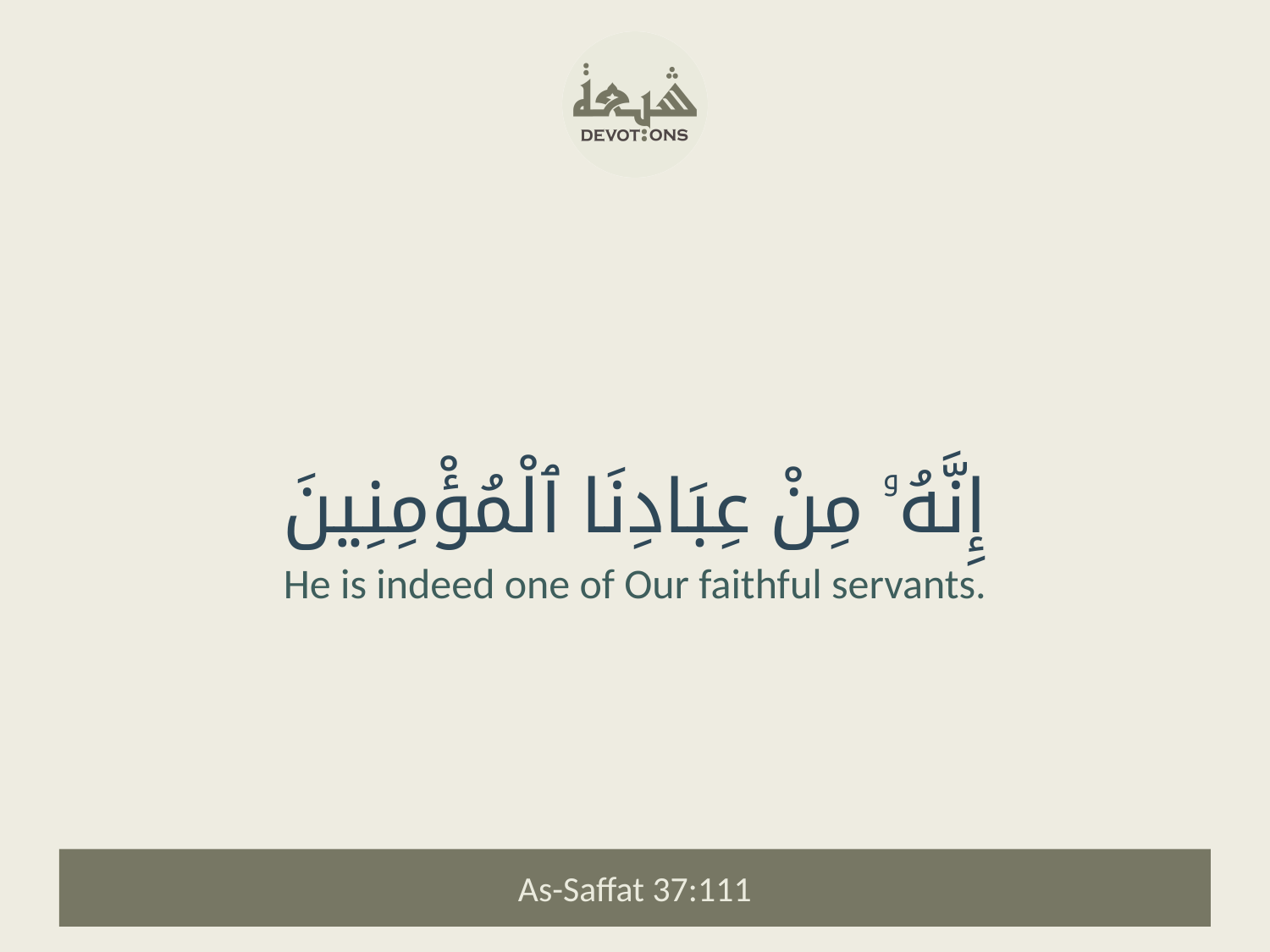

إِنَّهُۥ مِنْ عِبَادِنَا ٱلْمُؤْمِنِينَ
He is indeed one of Our faithful servants.
As-Saffat 37:111